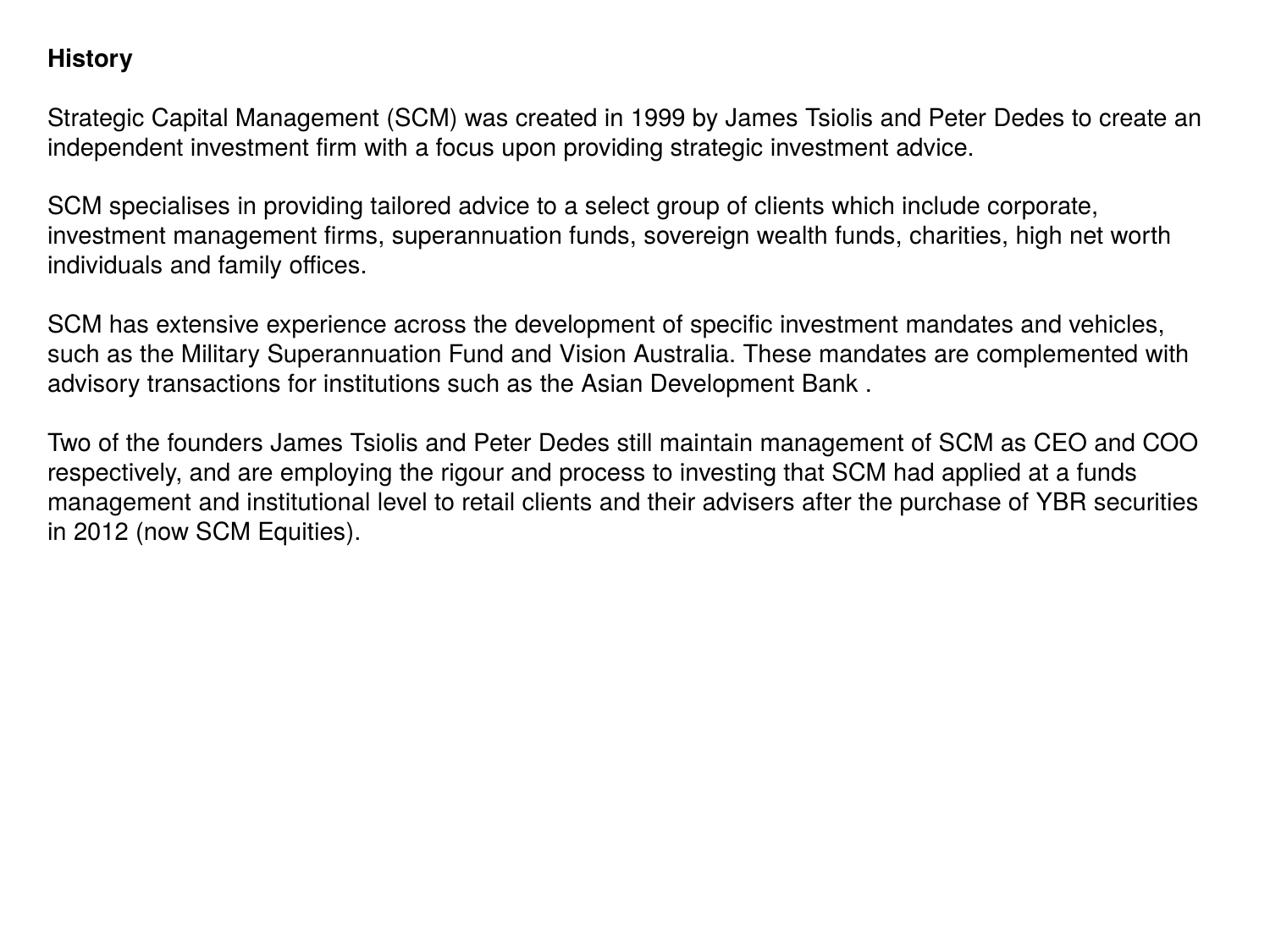

History

Strategic Capital Management (SCM) was created in 1999 by James Tsiolis and Peter Dedes to create an independent investment firm with a focus upon providing strategic investment advice.

SCM specialises in providing tailored advice to a select group of clients which include corporate, investment management firms, superannuation funds, sovereign wealth funds, charities, high net worth individuals and family offices.

SCM has extensive experience across the development of specific investment mandates and vehicles, such as the Military Superannuation Fund and Vision Australia. These mandates are complemented with advisory transactions for institutions such as the Asian Development Bank .

Two of the founders James Tsiolis and Peter Dedes still maintain management of SCM as CEO and COO respectively, and are employing the rigour and process to investing that SCM had applied at a funds management and institutional level to retail clients and their advisers after the purchase of YBR securities in 2012 (now SCM Equities).
“Providing comprehensive, innovative and pro-active research, advice, and investment management services”